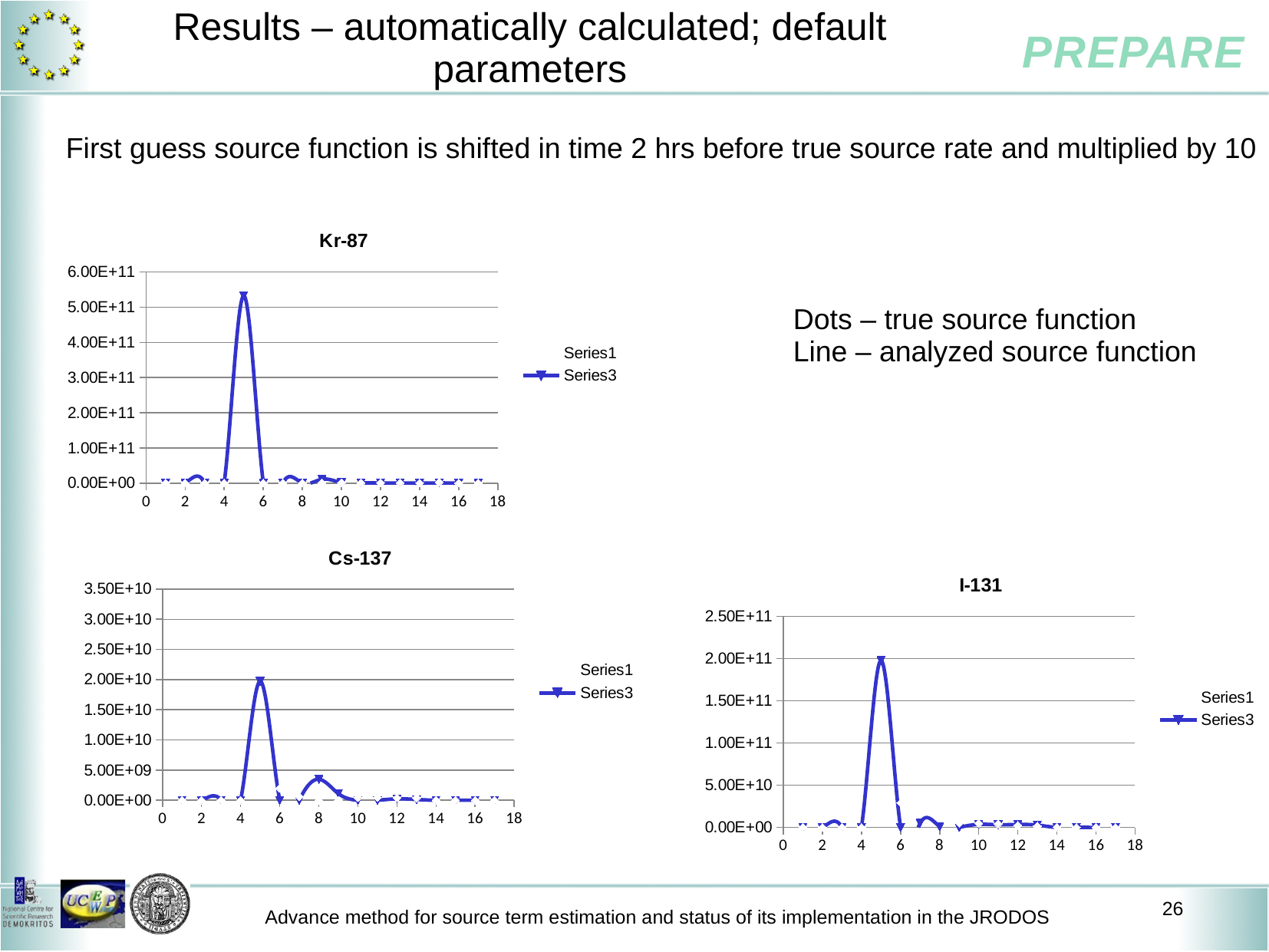

# Results – automatically calculated; default parameters
First guess source function is shifted in time 2 hrs before true source rate and multiplied by 10

### Chart: Kr-87

| Category |  |  |
|---|---|---|
Dots – true source function
Line – analyzed source function

### Chart: Cs-137

| Category |  |  |
|---|---|---|

### Chart: I-131

| Category |  |  |
|---|---|---|